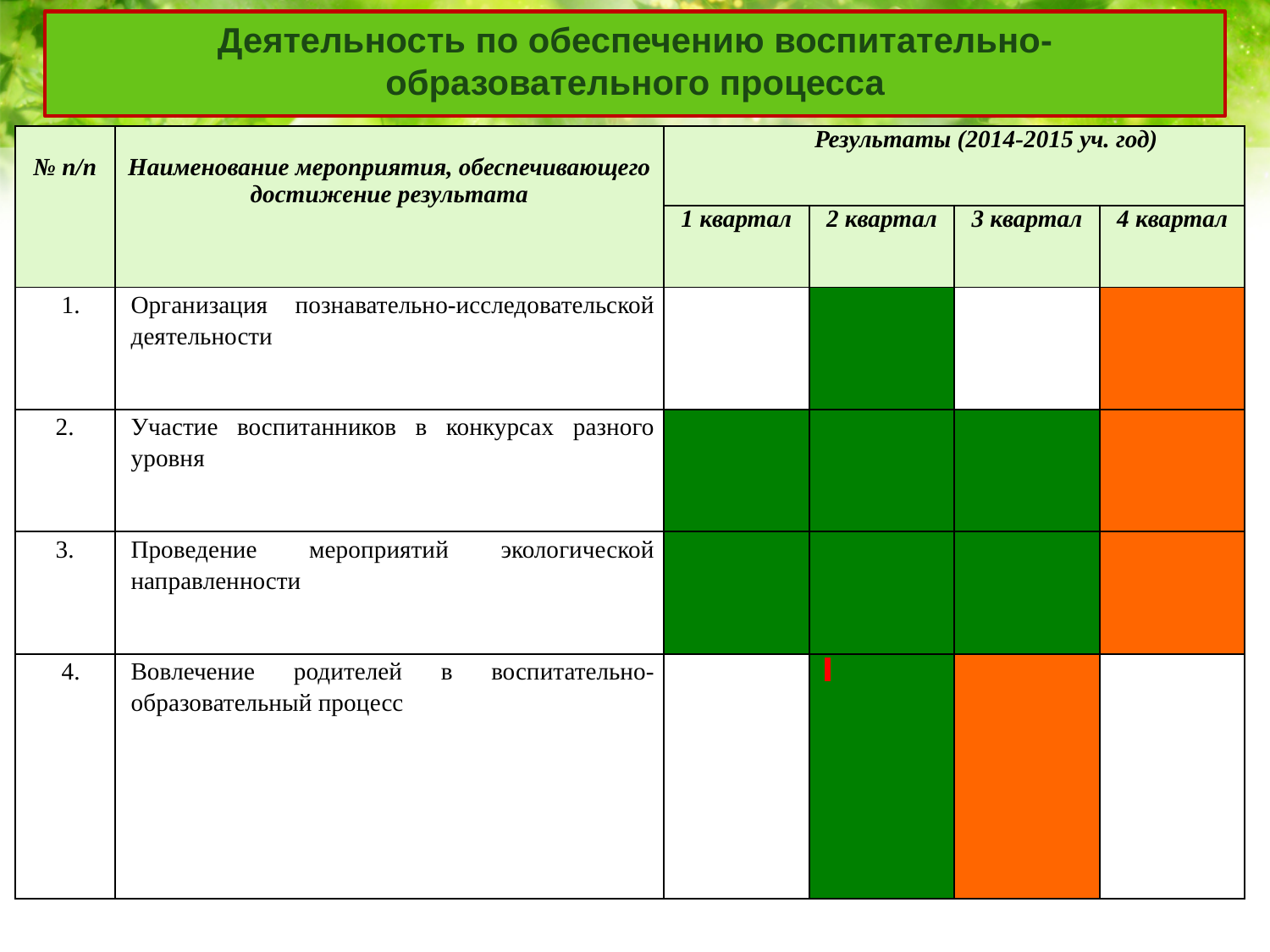

Деятельность по обеспечению воспитательно-образовательного процесса
| № п/п | Наименование мероприятия, обеспечивающего достижение результата | Результаты (2014-2015 уч. год) |  |  |  |
| --- | --- | --- | --- | --- | --- |
|  |  | 1 квартал | 2 квартал | 3 квартал | 4 квартал |
| 1. | Организация познавательно-исследовательской деятельности |  |  |  |  |
| 2. | Участие воспитанников в конкурсах разного уровня |  |  |  |  |
| 3. | Проведение мероприятий экологической направленности |  |  |  |  |
| 4. | Вовлечение родителей в воспитательно-образовательный процесс |  |  |  |  |